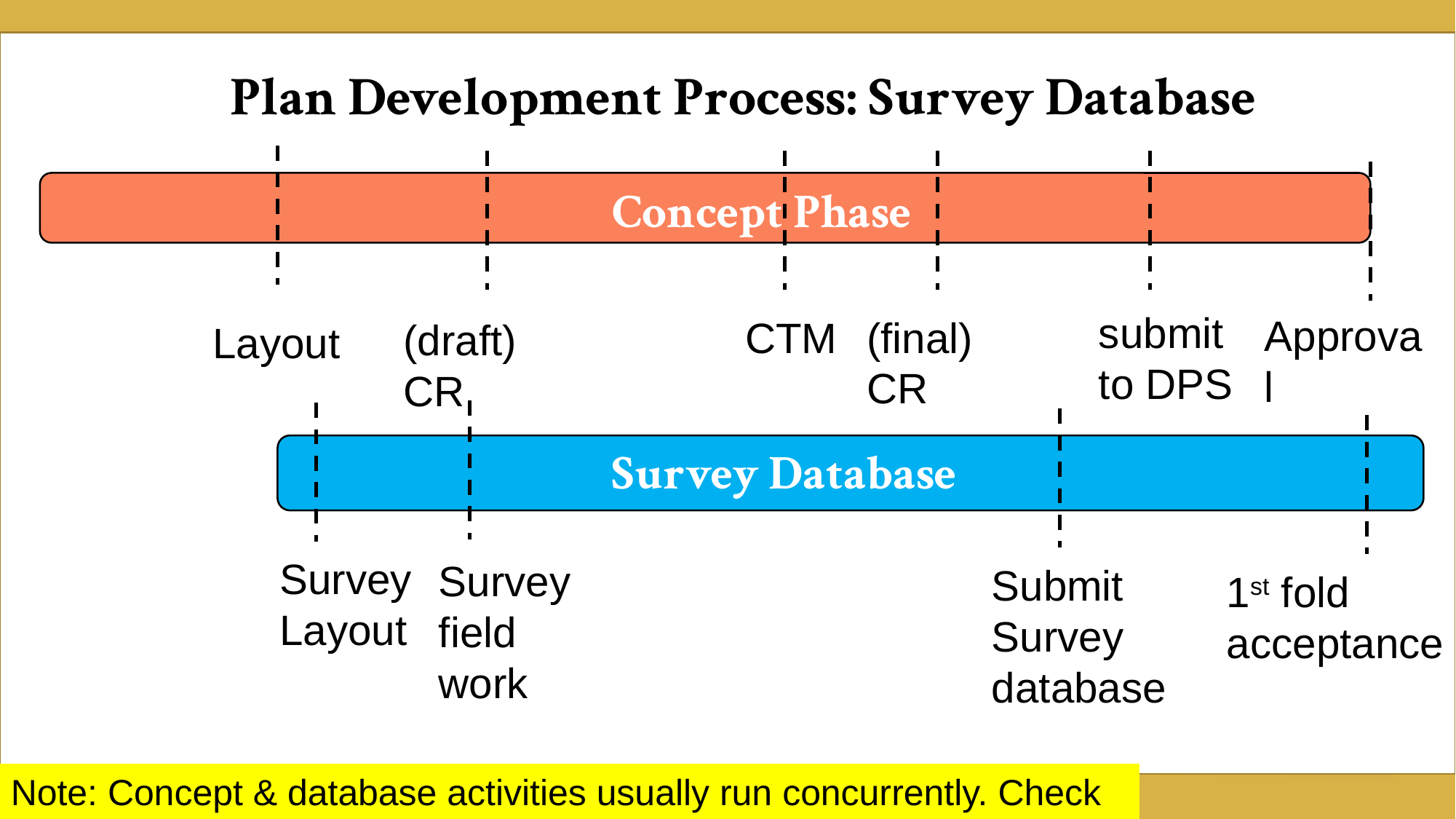

Plan Development Process: Survey Database

Concept Phase
submit to DPS
Approval
(final) CR
CTM
(draft) CR
Layout

Survey Database

Survey Layout
Survey field work
Submit Survey database
1st fold acceptance
Note: Concept & database activities usually run concurrently. Check P6.